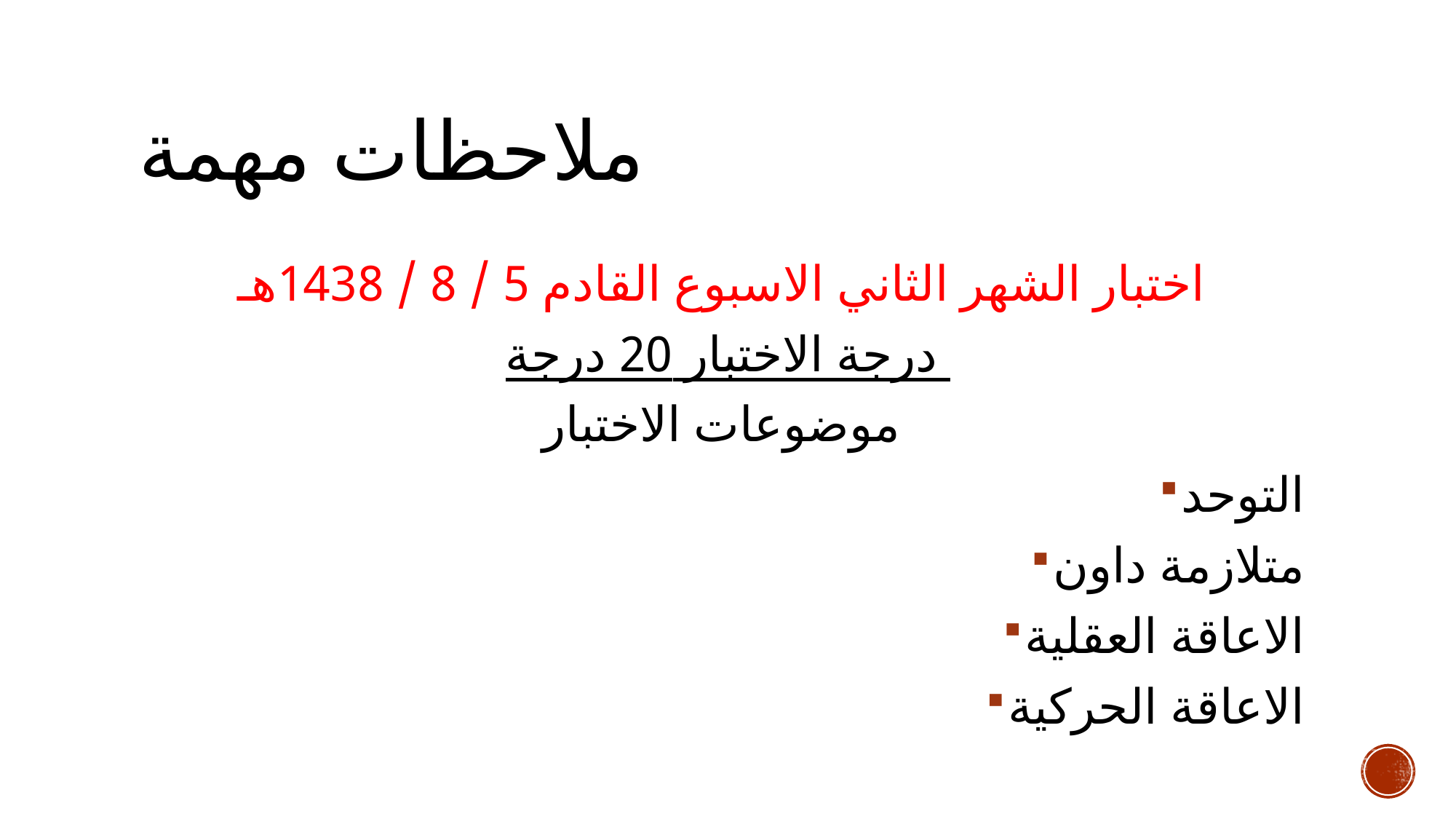

# ملاحظات مهمة
اختبار الشهر الثاني الاسبوع القادم 5 / 8 / 1438هـ
درجة الاختبار 20 درجة
موضوعات الاختبار
التوحد
متلازمة داون
الاعاقة العقلية
الاعاقة الحركية